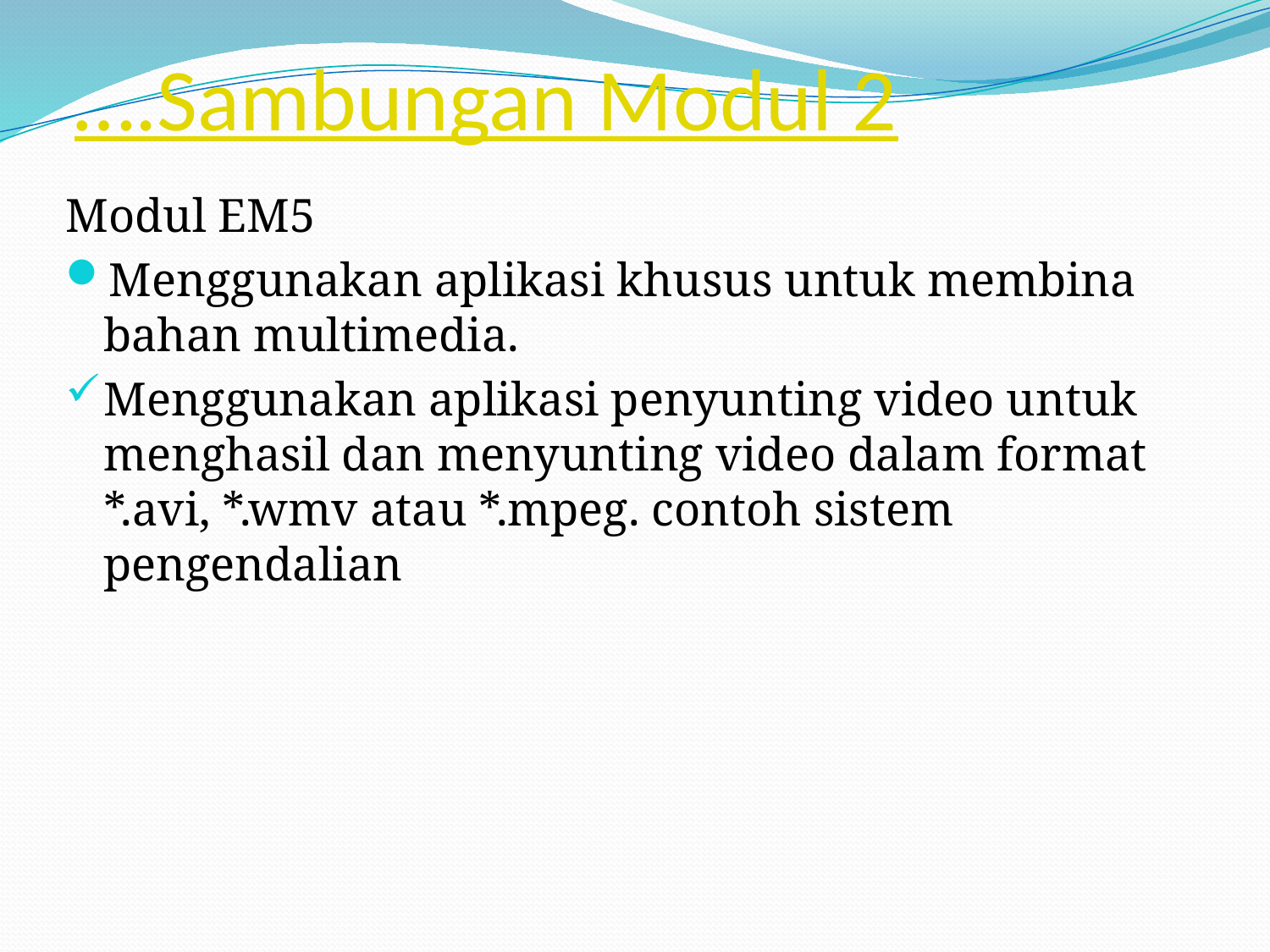

# ….Sambungan Modul 2
Modul EM5
Menggunakan aplikasi khusus untuk membina bahan multimedia.
Menggunakan aplikasi penyunting video untuk menghasil dan menyunting video dalam format *.avi, *.wmv atau *.mpeg. contoh sistem pengendalian